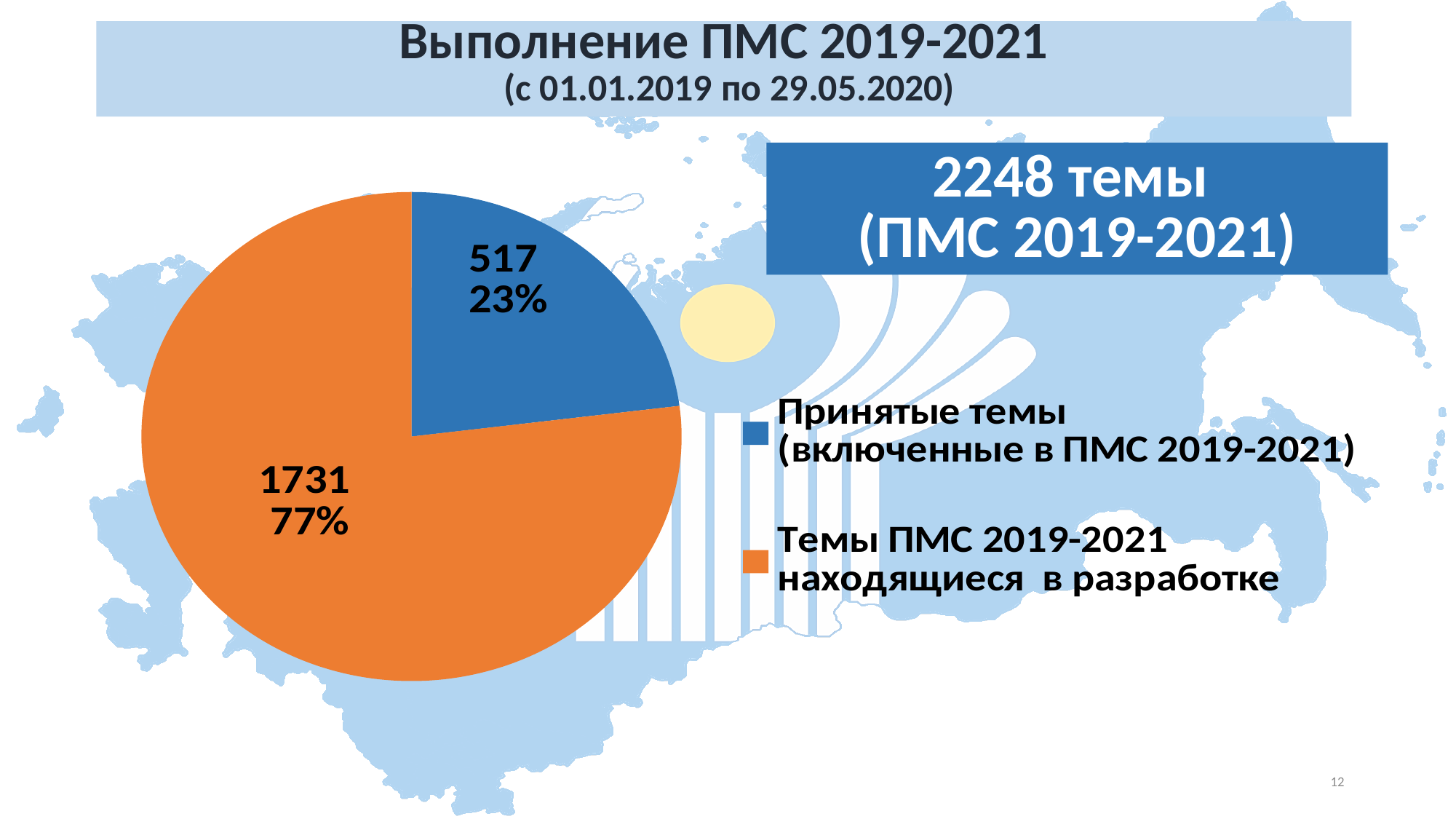

# Выполнение ПМС 2019-2021 (с 01.01.2019 по 29.05.2020)
2248 темы
(ПМС 2019-2021)

### Chart

| Category | Столбец1 |
|---|---|
| Принятые темы                (включенные в ПМС 2019-2021) | 517.0 |
| Темы ПМС 2019-2021 находящиеся  в разработке | 1731.0 |
12